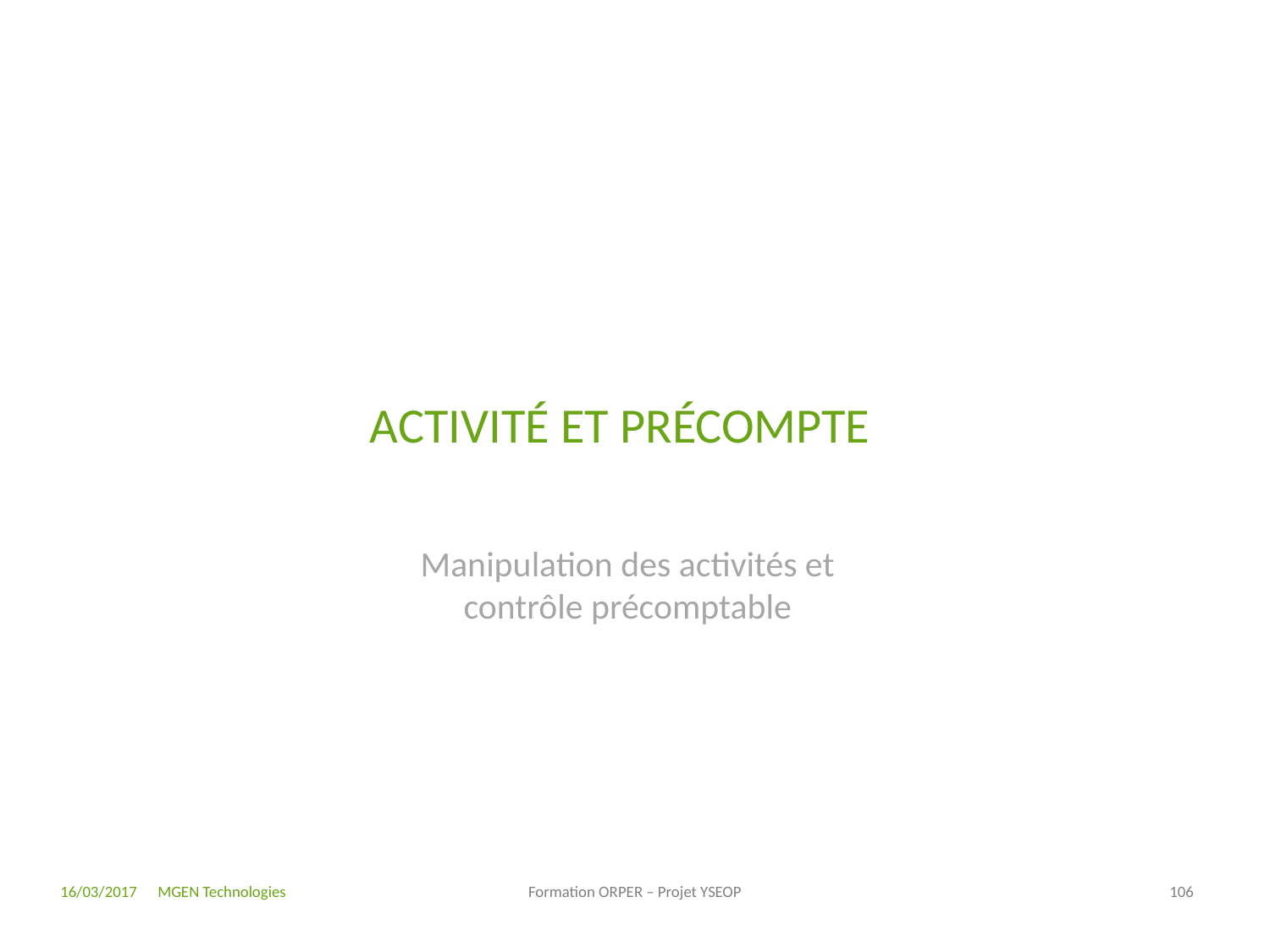

# Activité et Précompte
Manipulation des activités et contrôle précomptable
16/03/2017
Formation ORPER – Projet YSEOP
106